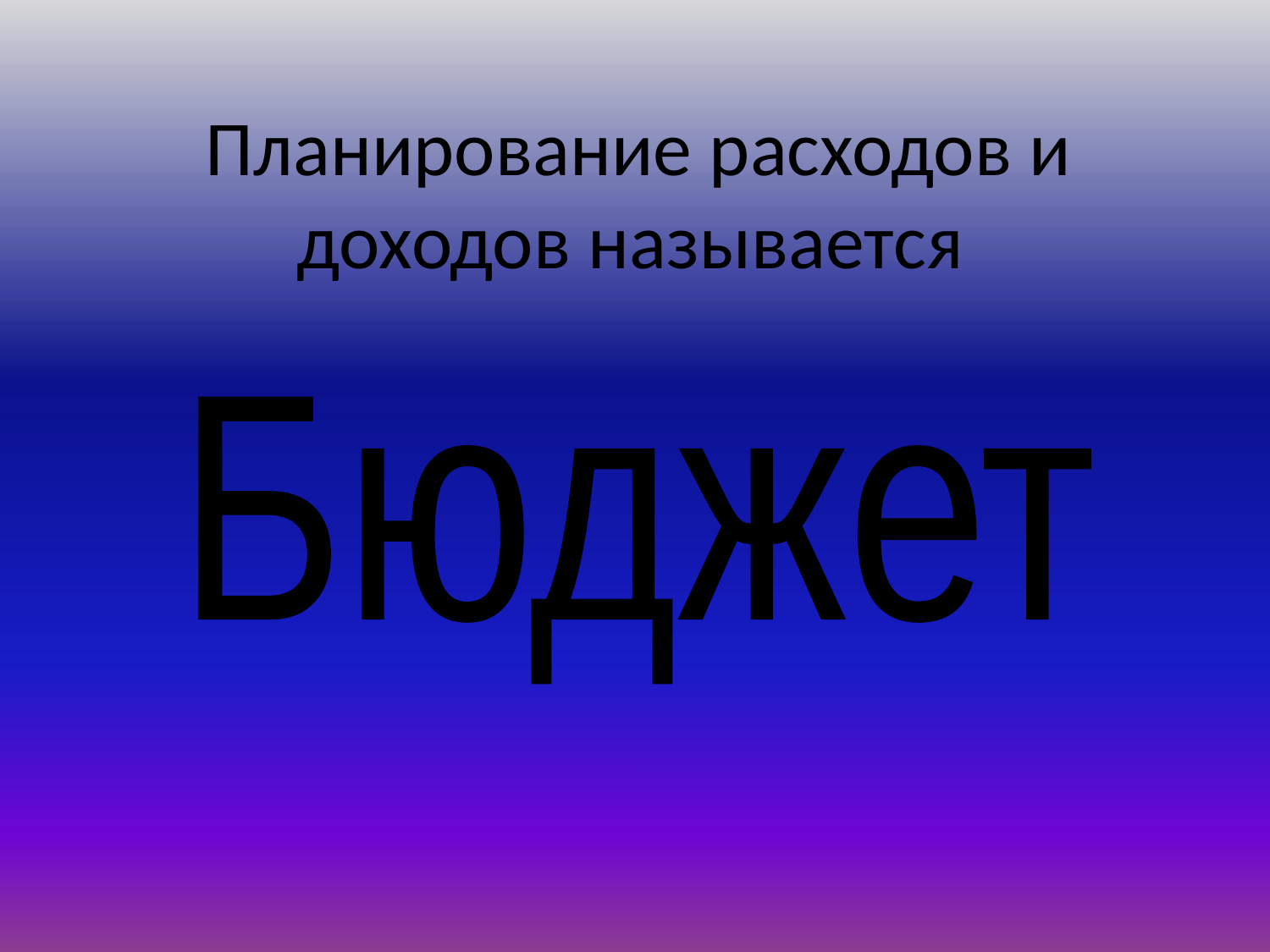

# Планирование расходов и доходов называется
Бюджет